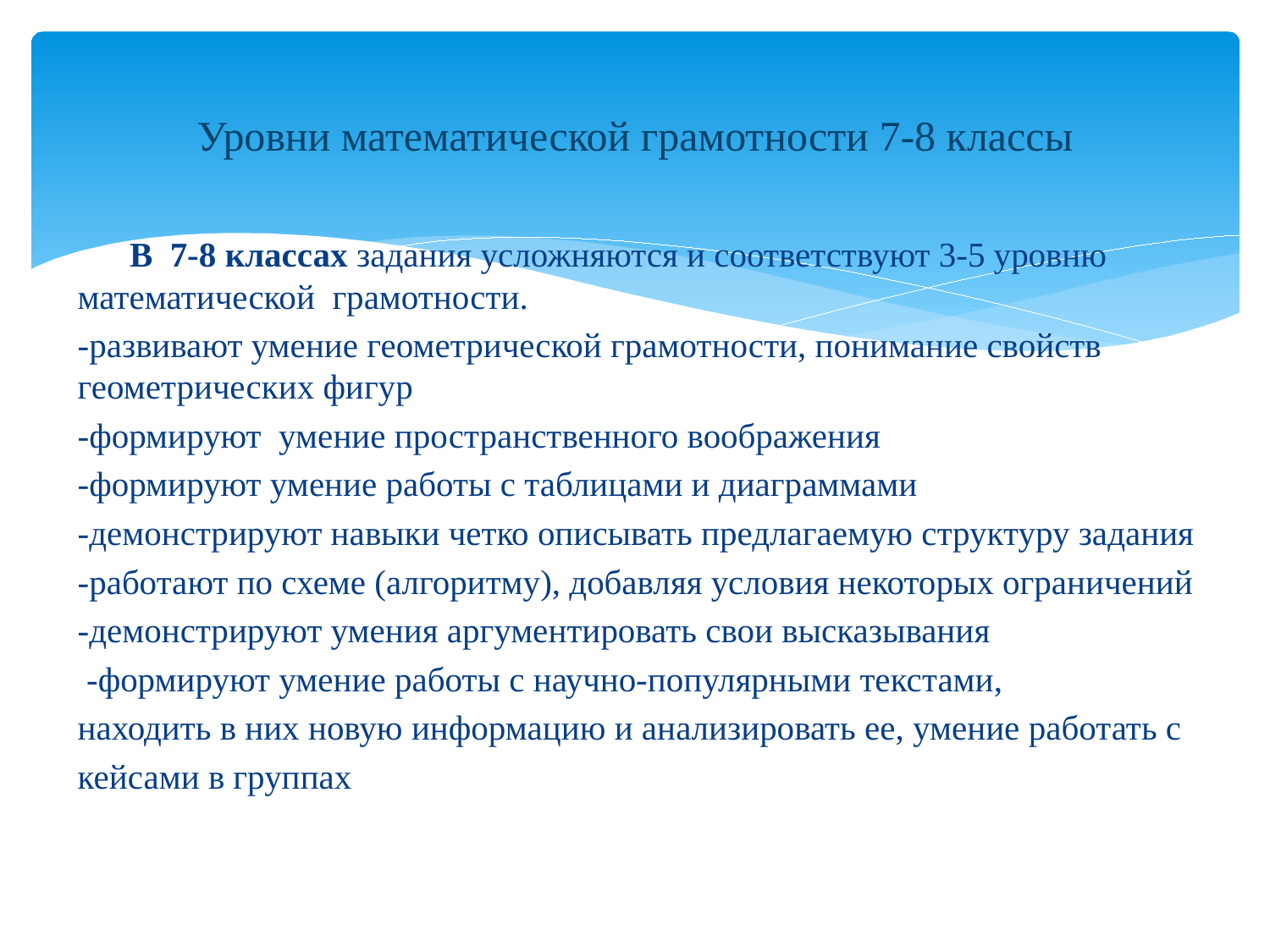

# Уровни математической грамотности 7-8 классы
      В  7-8 классах задания усложняются и соответствуют 3-5 уровню математической  грамотности.
-развивают умение геометрической грамотности, понимание свойств геометрических фигур
-формируют  умение пространственного воображения
-формируют умение работы с таблицами и диаграммами
-демонстрируют навыки четко описывать предлагаемую структуру задания
-работают по схеме (алгоритму), добавляя условия некоторых ограничений
-демонстрируют умения аргументировать свои высказывания
 -формируют умение работы с научно-популярными текстами,
находить в них новую информацию и анализировать ее, умение работать с
кейсами в группах